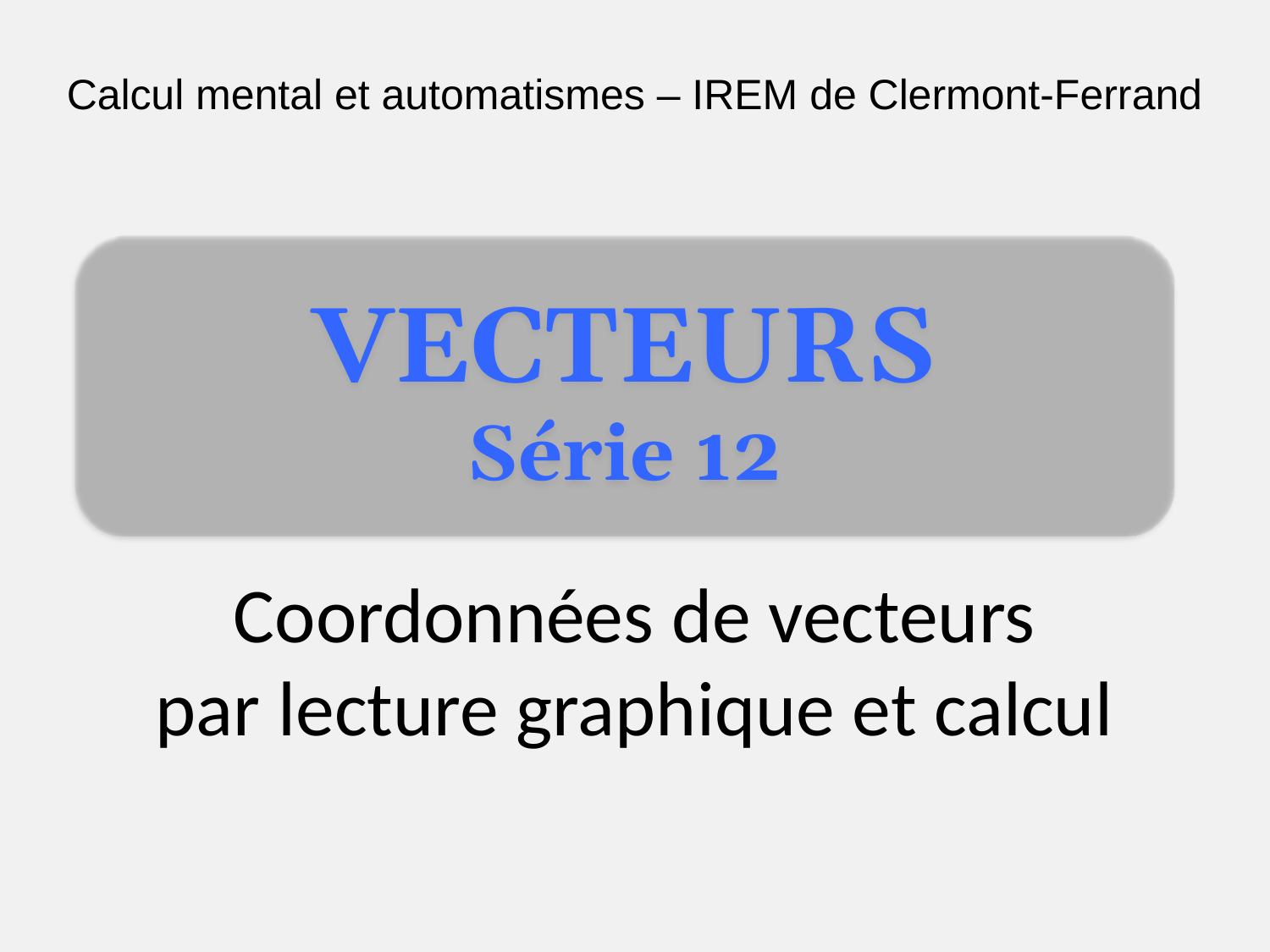

Calcul mental et automatismes – IREM de Clermont-Ferrand
vecteurs
Série 12
# Coordonnées de vecteurs par lecture graphique et calcul